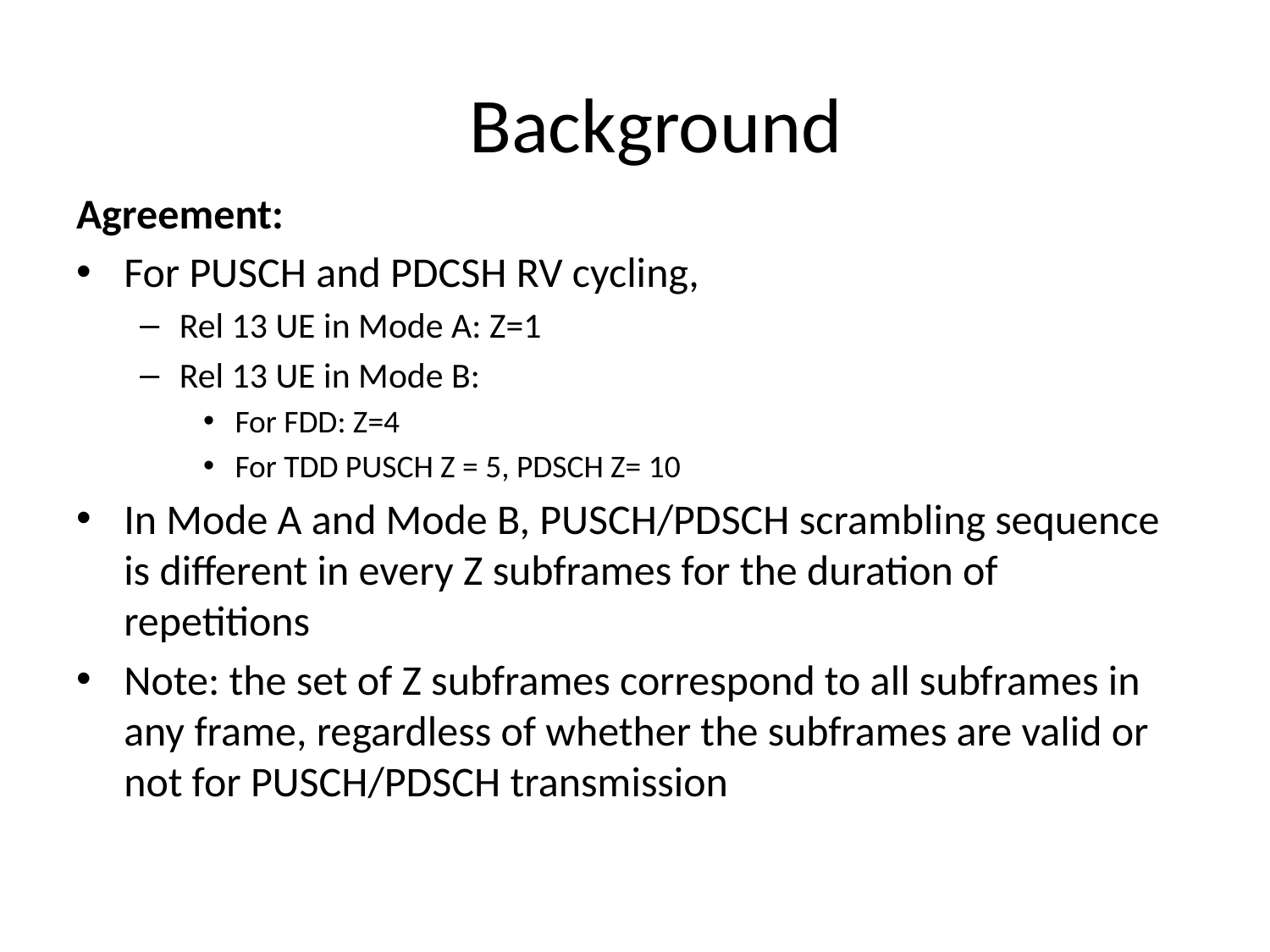

# Background
Agreement:
For PUSCH and PDCSH RV cycling,
Rel 13 UE in Mode A: Z=1
Rel 13 UE in Mode B:
For FDD: Z=4
For TDD PUSCH Z = 5, PDSCH Z= 10
In Mode A and Mode B, PUSCH/PDSCH scrambling sequence is different in every Z subframes for the duration of repetitions
Note: the set of Z subframes correspond to all subframes in any frame, regardless of whether the subframes are valid or not for PUSCH/PDSCH transmission